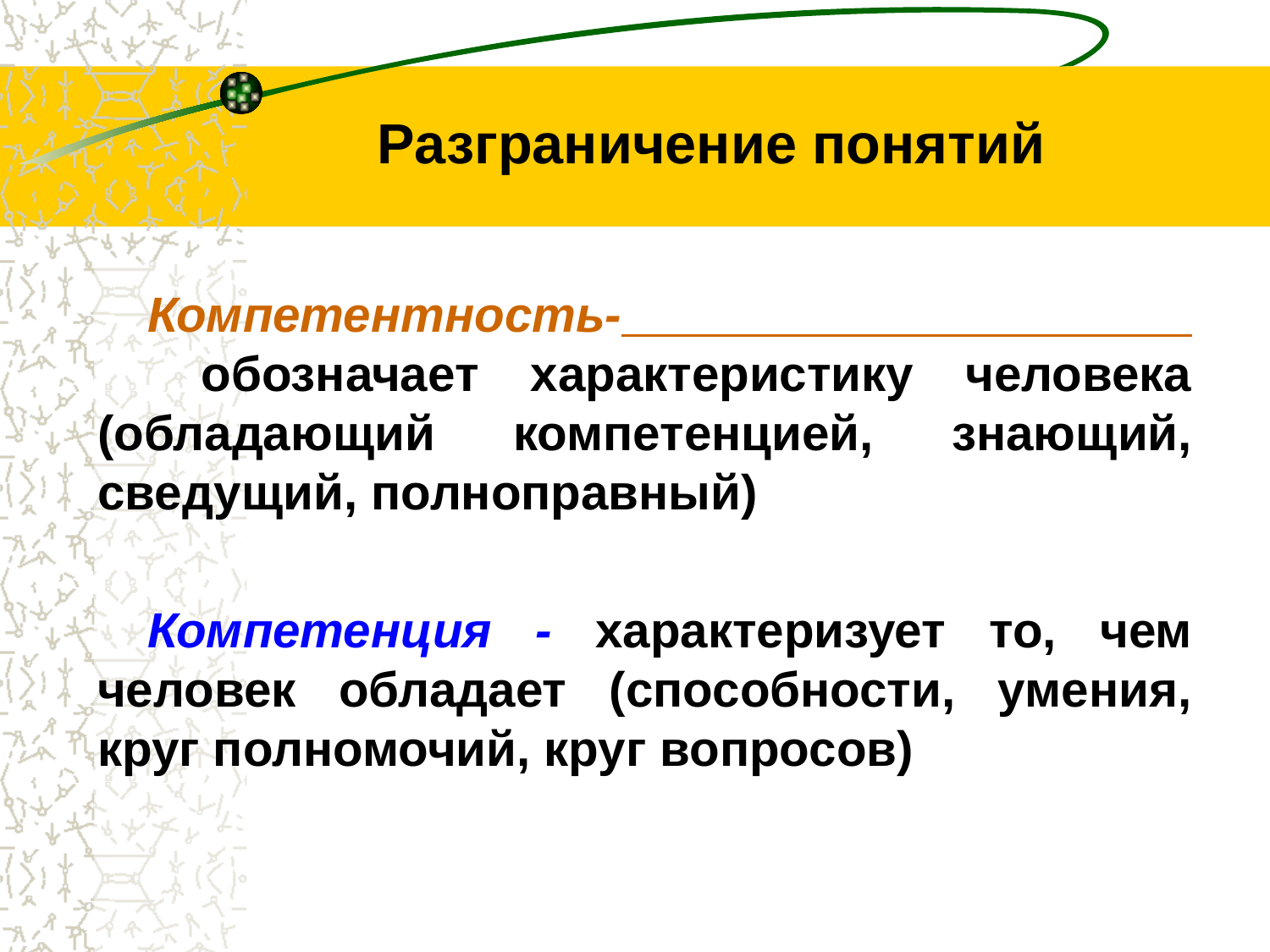

Разграничение понятий
Компетентность-
  обозначает характеристику человека (обладающий компетенцией, знающий, сведущий, полноправный)

Компетенция - характеризует то, чем человек обладает (способности, умения, круг полномочий, круг вопросов)